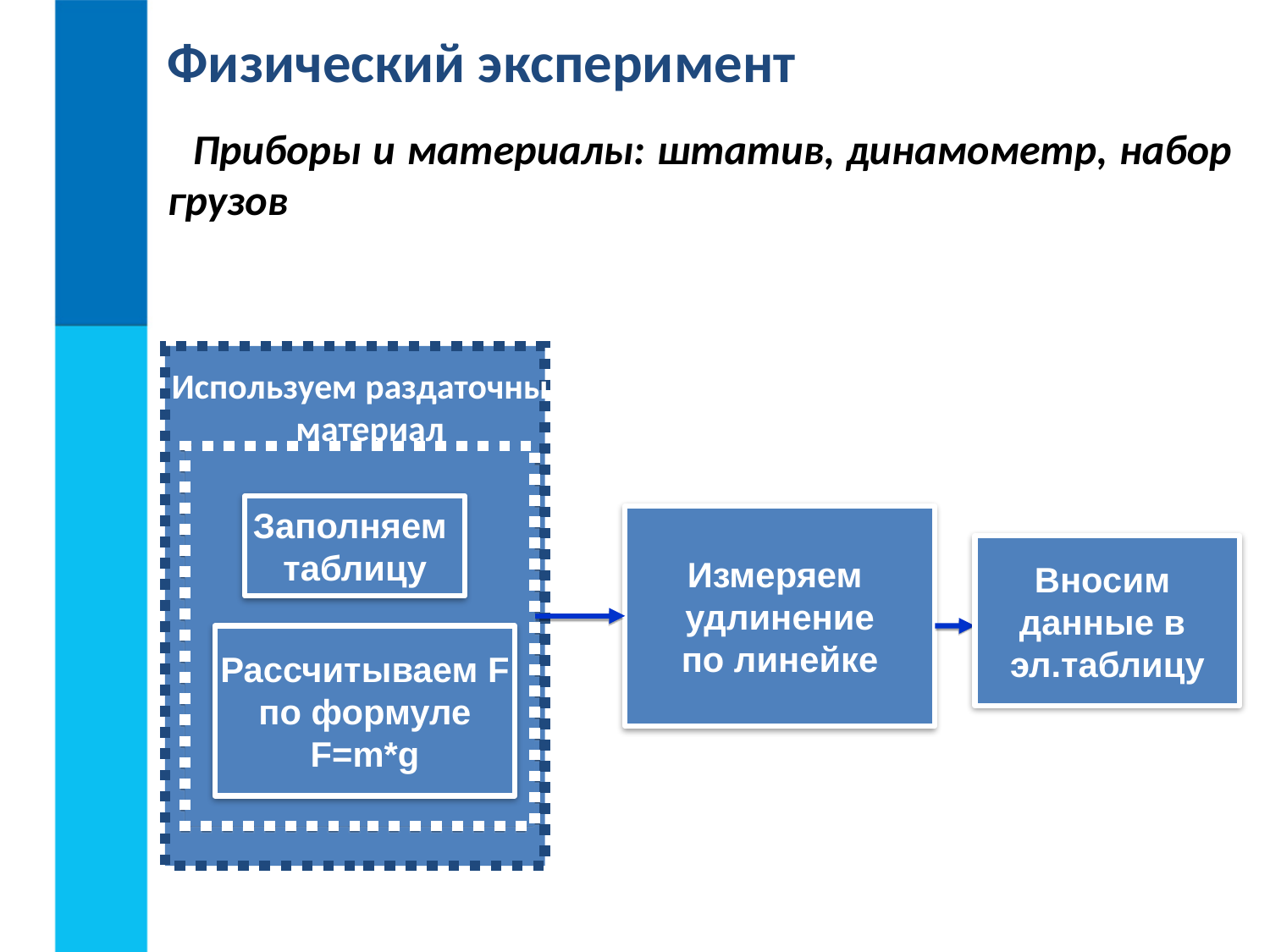

Физический эксперимент
Приборы и материалы: штатив, динамометр, набор грузов

Используем раздаточный
материал

Заполняем
таблицу
Измеряем
удлинение
по линейке
Вносим
данные в
эл.таблицу

Рассчитываем F
по формуле
F=m*g